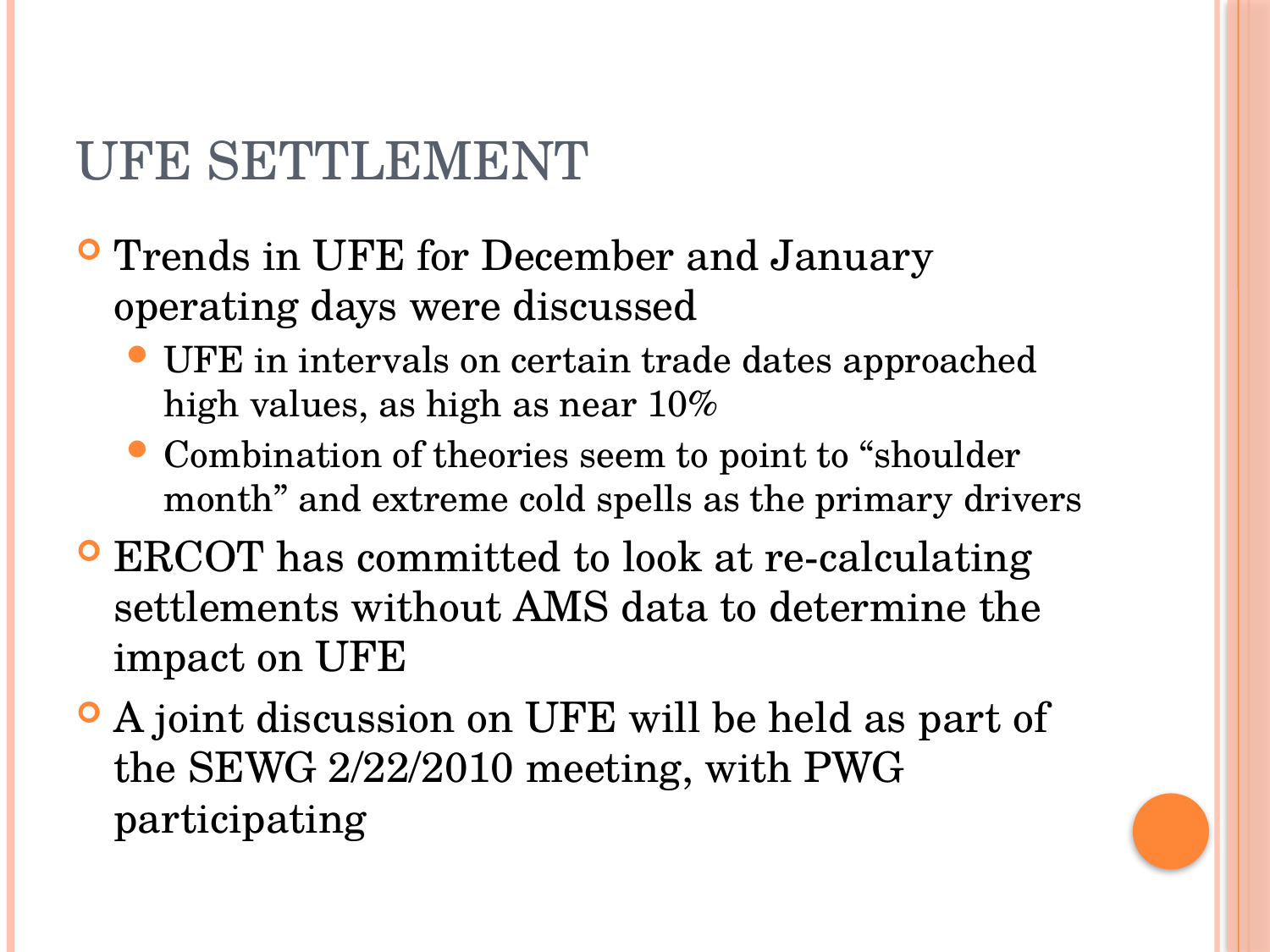

# UFE Settlement
Trends in UFE for December and January operating days were discussed
UFE in intervals on certain trade dates approached high values, as high as near 10%
Combination of theories seem to point to “shoulder month” and extreme cold spells as the primary drivers
ERCOT has committed to look at re-calculating settlements without AMS data to determine the impact on UFE
A joint discussion on UFE will be held as part of the SEWG 2/22/2010 meeting, with PWG participating